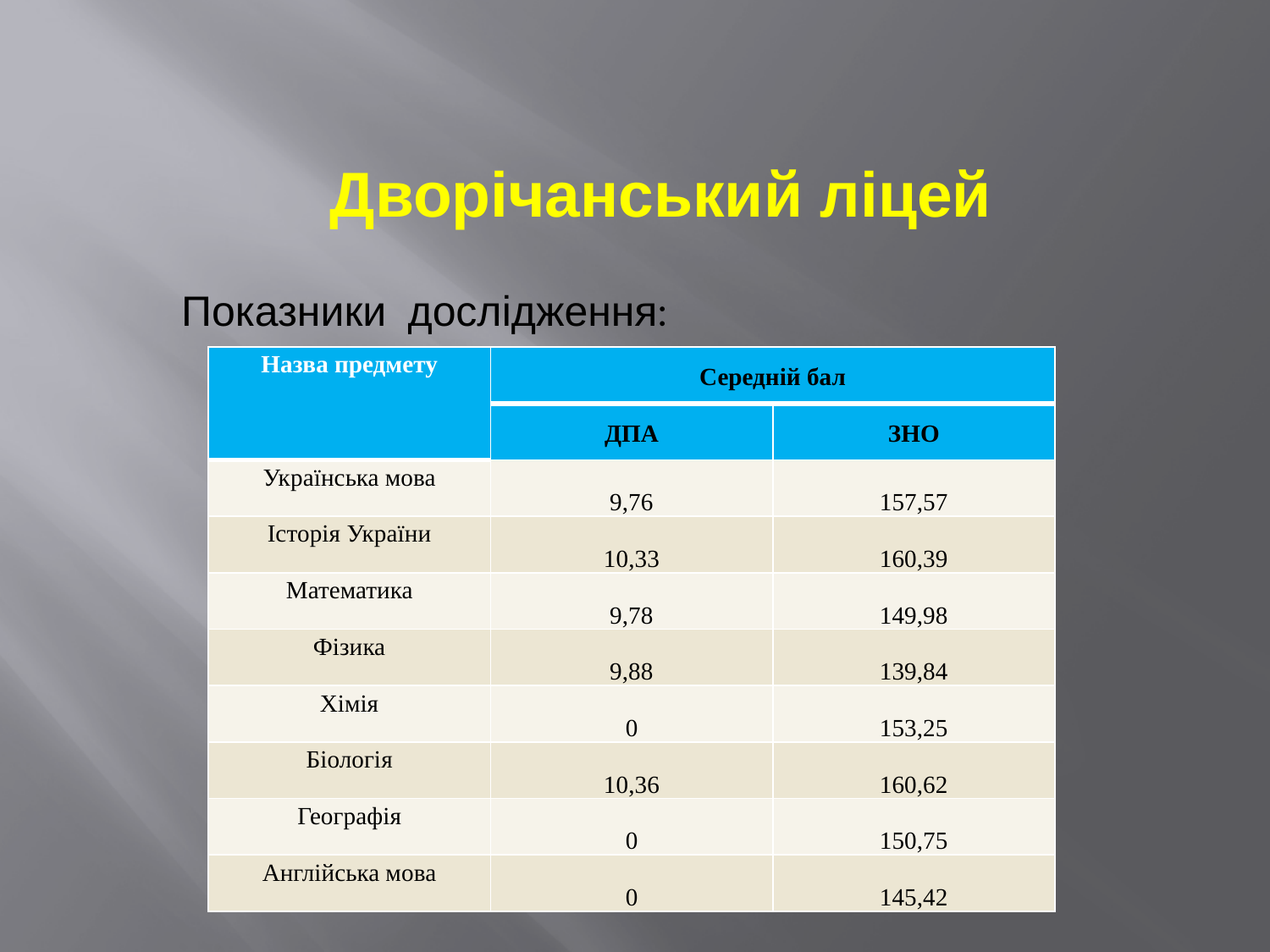

# Дворічанський ліцей
Показники  дослідження:

| Назва предмету | Середній бал |  |
| --- | --- | --- |
|  | ДПА | ЗНО |
| Українська мова | 9,76 | 157,57 |
| Історія України | 10,33 | 160,39 |
| Математика | 9,78 | 149,98 |
| Фізика | 9,88 | 139,84 |
| Хімія | 0 | 153,25 |
| Біологія | 10,36 | 160,62 |
| Географія | 0 | 150,75 |
| Англійська мова | 0 | 145,42 |